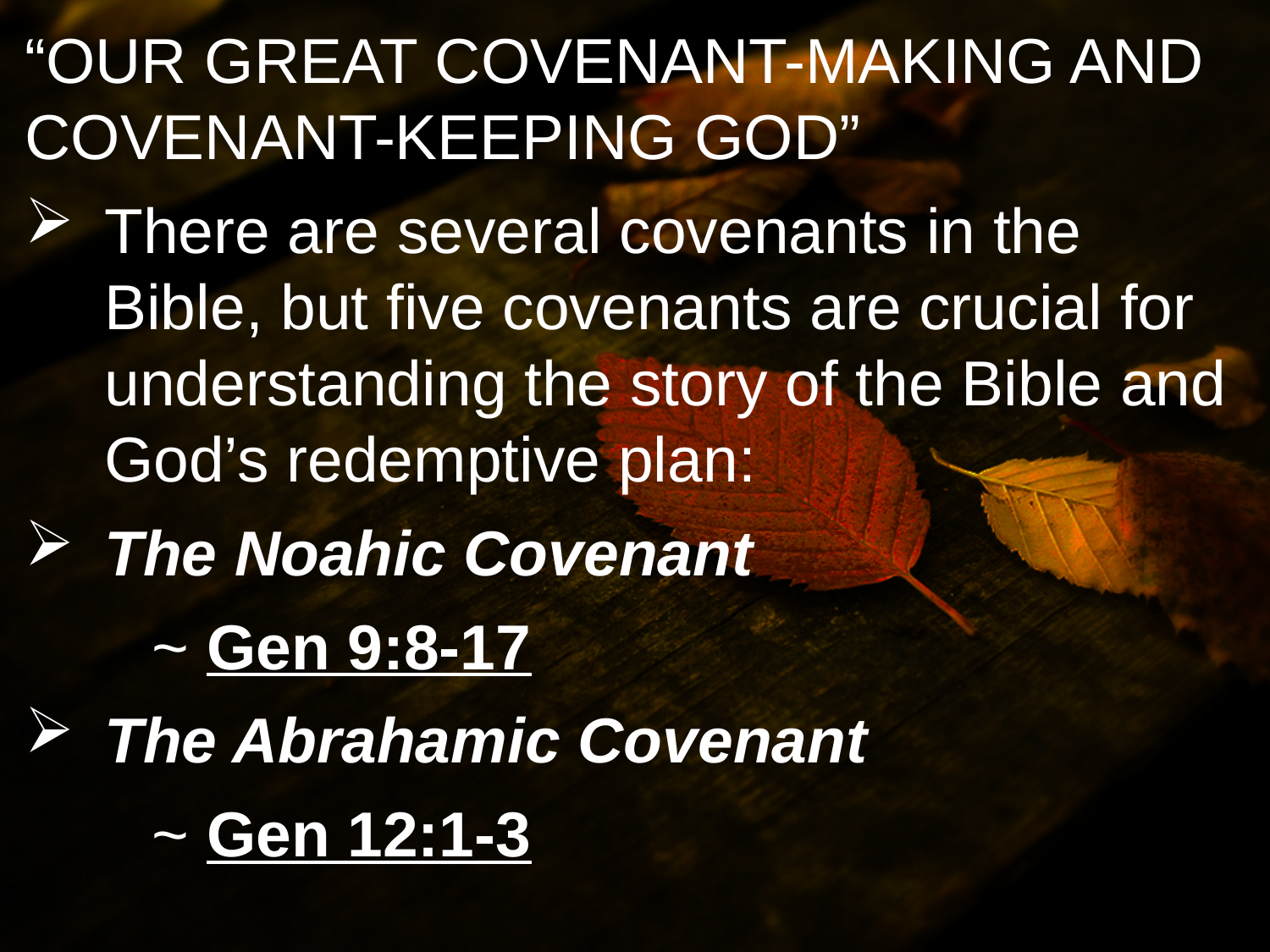

“OUR GREAT COVENANT-MAKING AND COVENANT-KEEPING GOD”
There are several covenants in the Bible, but five covenants are crucial for understanding the story of the Bible and God’s redemptive plan:
The Noahic Covenant
	~ Gen 9:8-17
The Abrahamic Covenant
	~ Gen 12:1-3